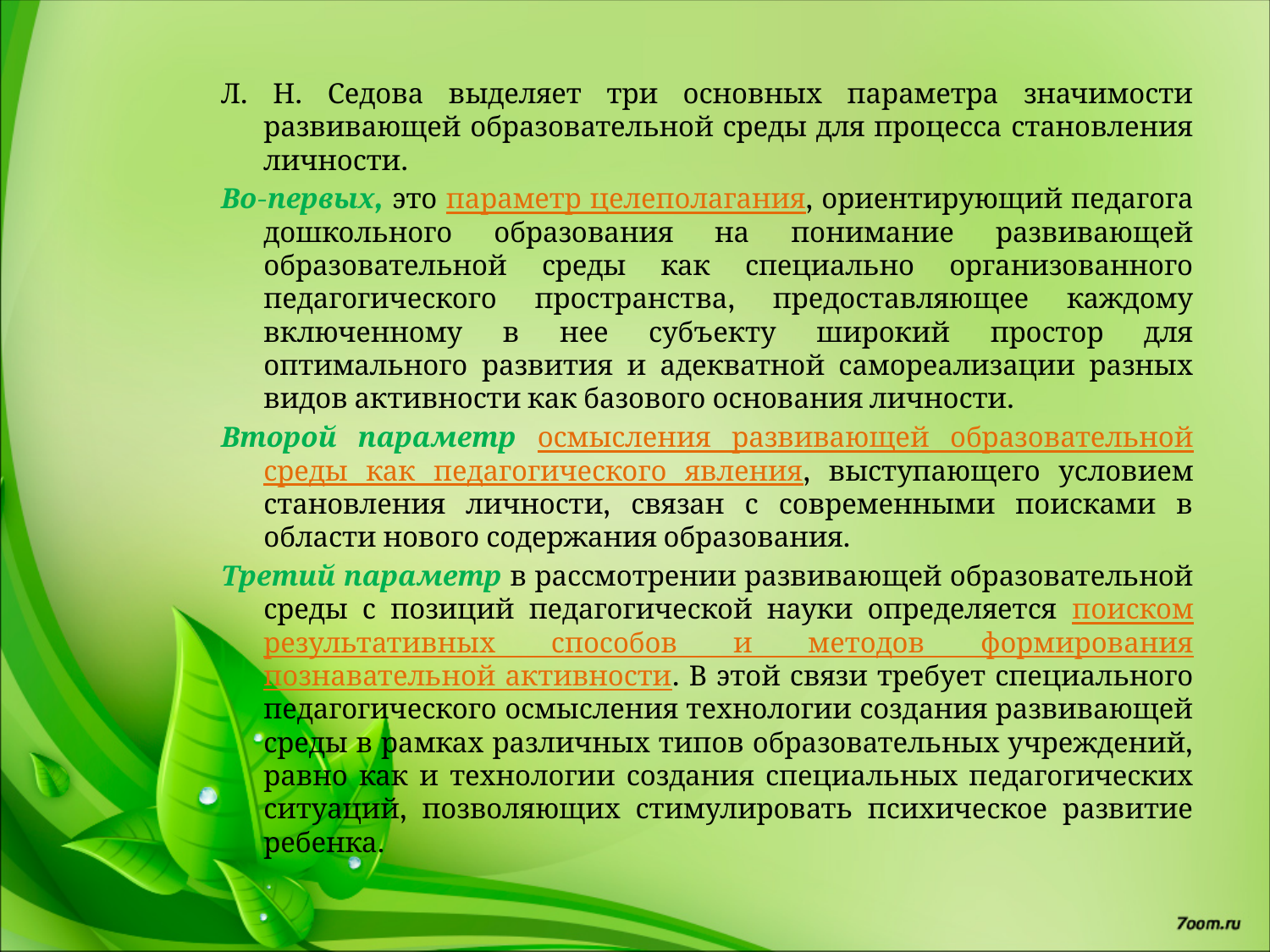

Л. Н. Седова выделяет три основных параметра значимости развивающей образовательной среды для процесса становления личности.
Во-первых, это параметр целеполагания, ориентирующий педагога дошкольного образования на понимание развивающей образовательной среды как специально организованного педагогического пространства, предоставляющее каждому включенному в нее субъекту широкий простор для оптимального развития и адекватной самореализации разных видов активности как базового основания личности.
Второй параметр осмысления развивающей образовательной среды как педагогического явления, выступающего условием становления личности, связан с современными поисками в области нового содержания образования.
Третий параметр в рассмотрении развивающей образовательной среды с позиций педагогической науки определяется поиском результативных способов и методов формирования познавательной активности. В этой связи требует специального педагогического осмысления технологии создания развивающей среды в рамках различных типов образовательных учреждений, равно как и технологии создания специальных педагогических ситуаций, позволяющих стимулировать психическое развитие ребенка.